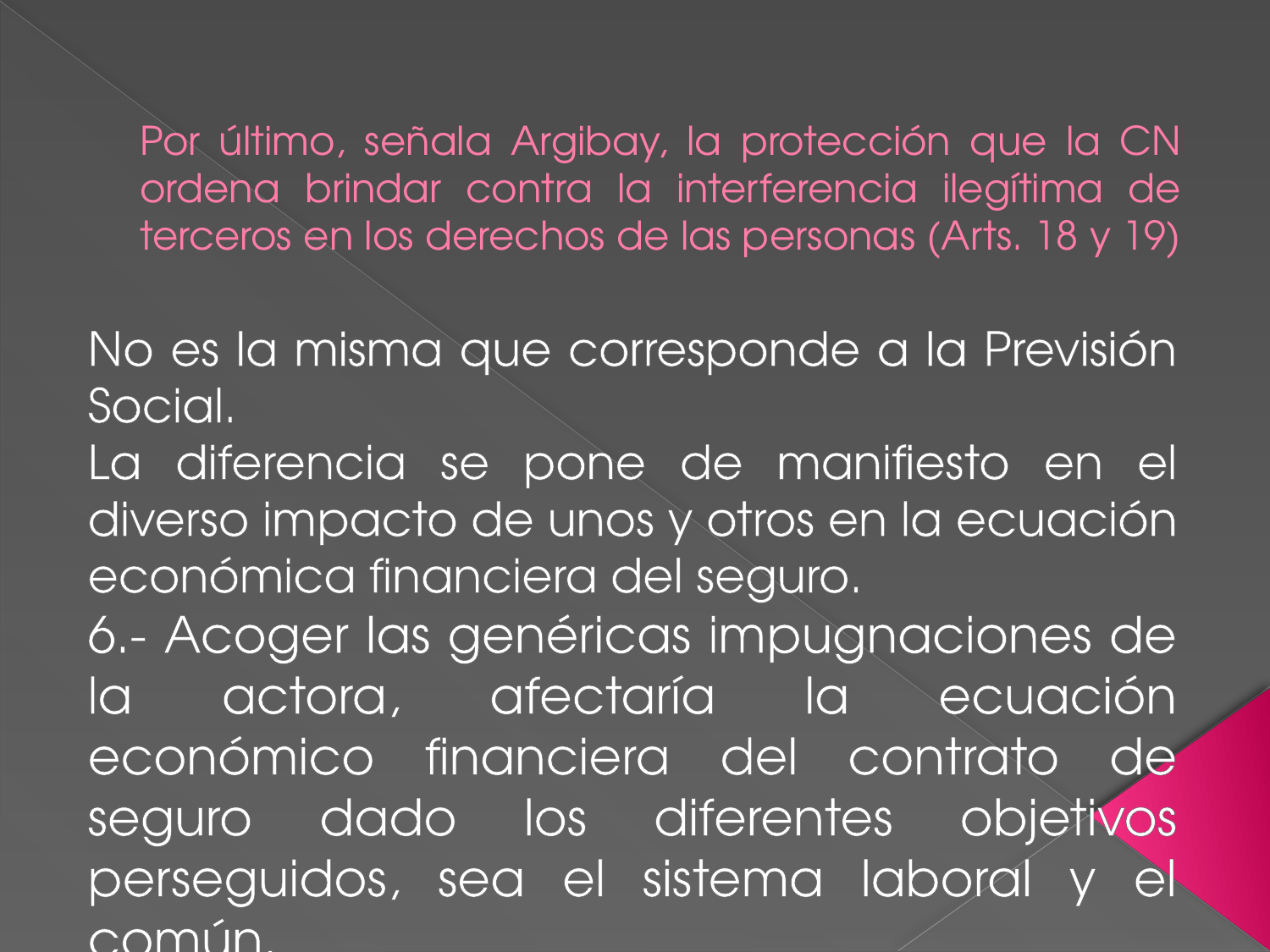

# Por último, señala Argibay, la protección que la CN ordena brindar contra la interferencia ilegítima de terceros en los derechos de las personas (Arts. 18 y 19)
No es la misma que corresponde a la Previsión Social.
La diferencia se pone de manifiesto en el diverso impacto de unos y otros en la ecuación económica financiera del seguro.
6.- Acoger las genéricas impugnaciones de la actora, afectaría la ecuación económico financiera del contrato de seguro dado los diferentes objetivos perseguidos, sea el sistema laboral y el común.